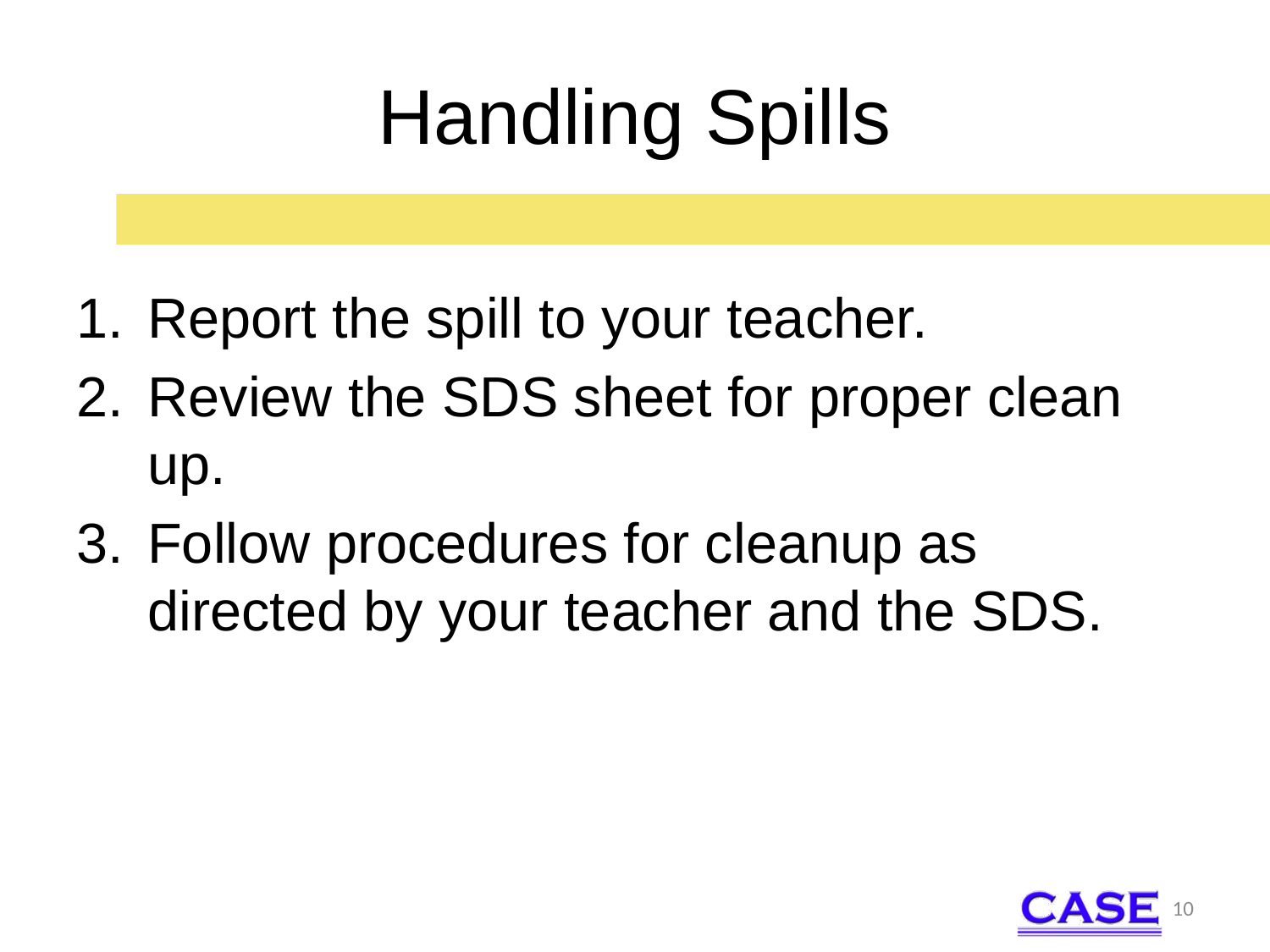

# Handling Spills
Report the spill to your teacher.
Review the SDS sheet for proper clean up.
Follow procedures for cleanup as directed by your teacher and the SDS.

10